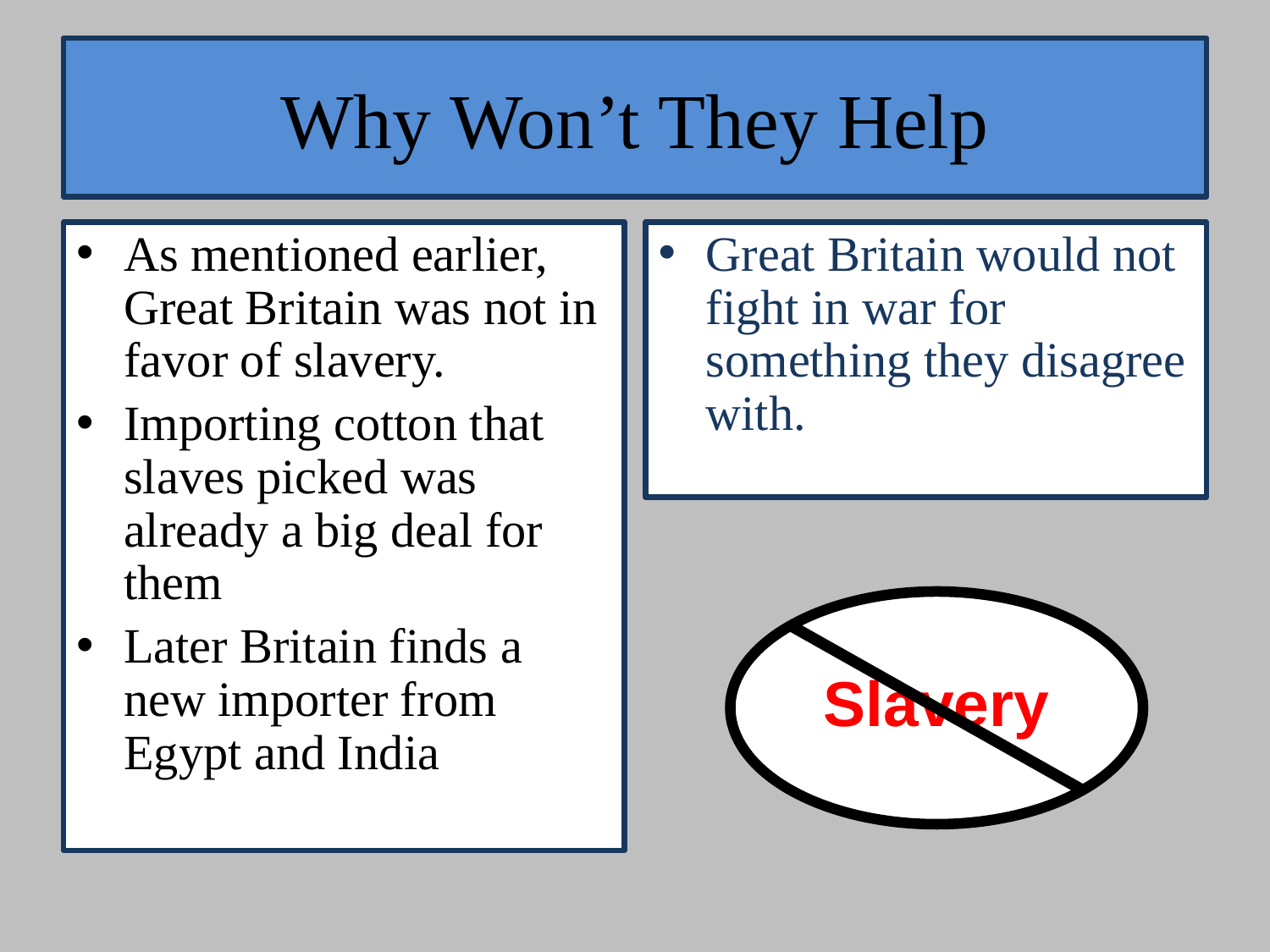

# Why Won’t They Help
As mentioned earlier, Great Britain was not in favor of slavery.
Importing cotton that slaves picked was already a big deal for them
Later Britain finds a new importer from Egypt and India
Great Britain would not fight in war for something they disagree with.

Slavery